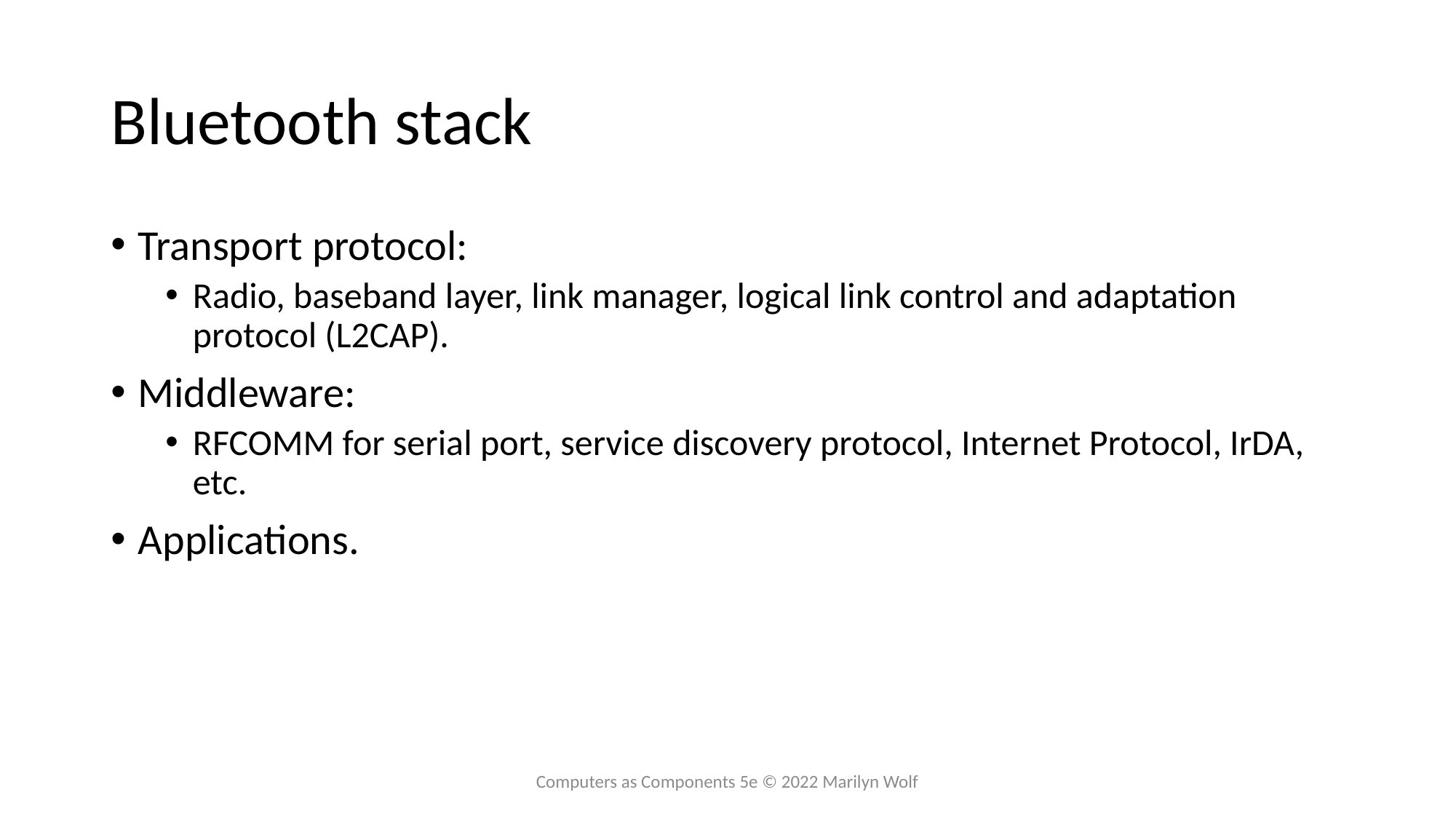

# Bluetooth stack
Transport protocol:
Radio, baseband layer, link manager, logical link control and adaptation protocol (L2CAP).
Middleware:
RFCOMM for serial port, service discovery protocol, Internet Protocol, IrDA, etc.
Applications.
Computers as Components 5e © 2022 Marilyn Wolf